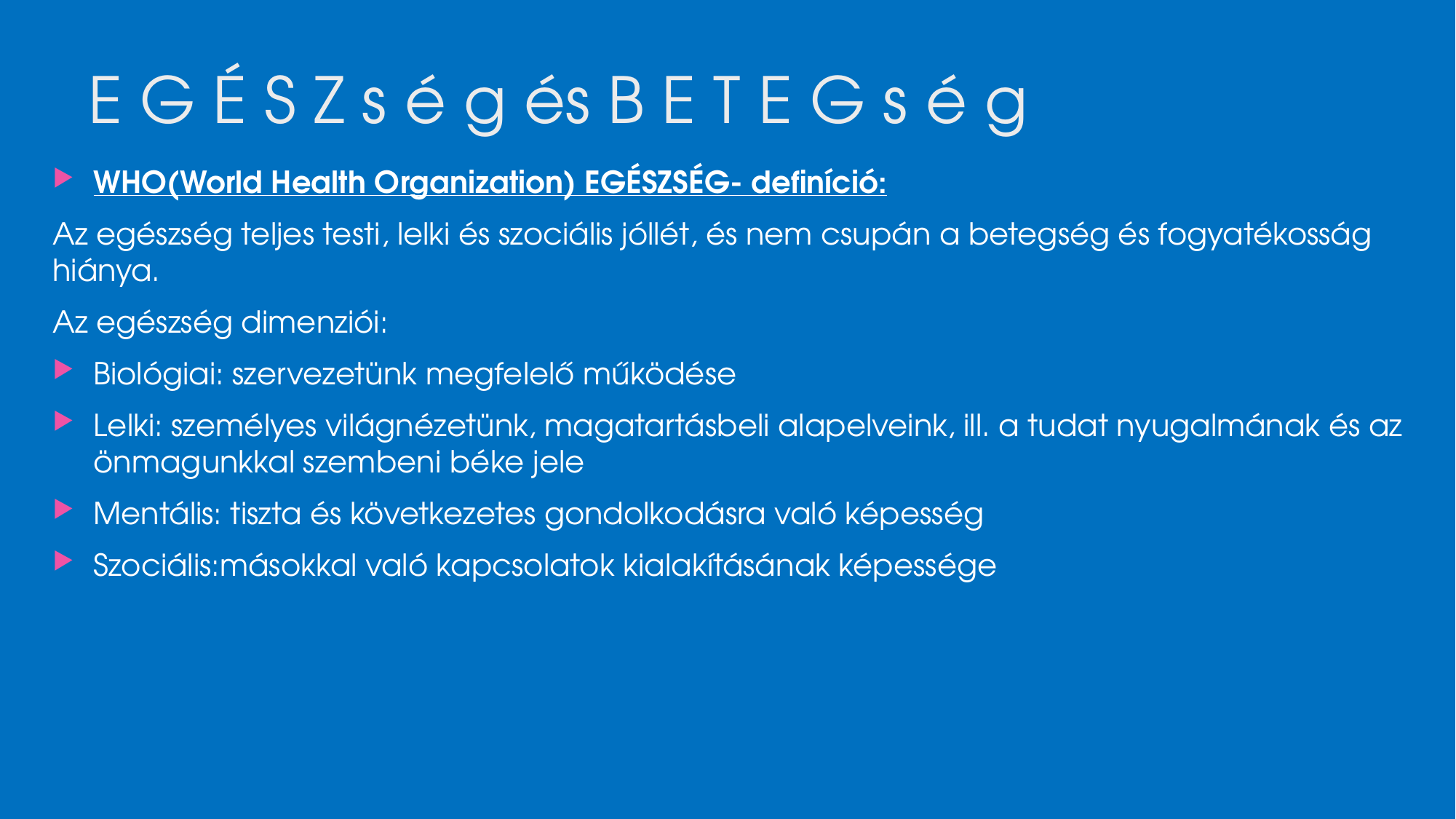

# E G É S Z s é g és B E T E G s é g
WHO(World Health Organization) EGÉSZSÉG- definíció:
Az egészség teljes testi, lelki és szociális jóllét, és nem csupán a betegség és fogyatékosság hiánya.
Az egészség dimenziói:
Biológiai: szervezetünk megfelelő működése
Lelki: személyes világnézetünk, magatartásbeli alapelveink, ill. a tudat nyugalmának és az önmagunkkal szembeni béke jele
Mentális: tiszta és következetes gondolkodásra való képesség
Szociális:másokkal való kapcsolatok kialakításának képessége